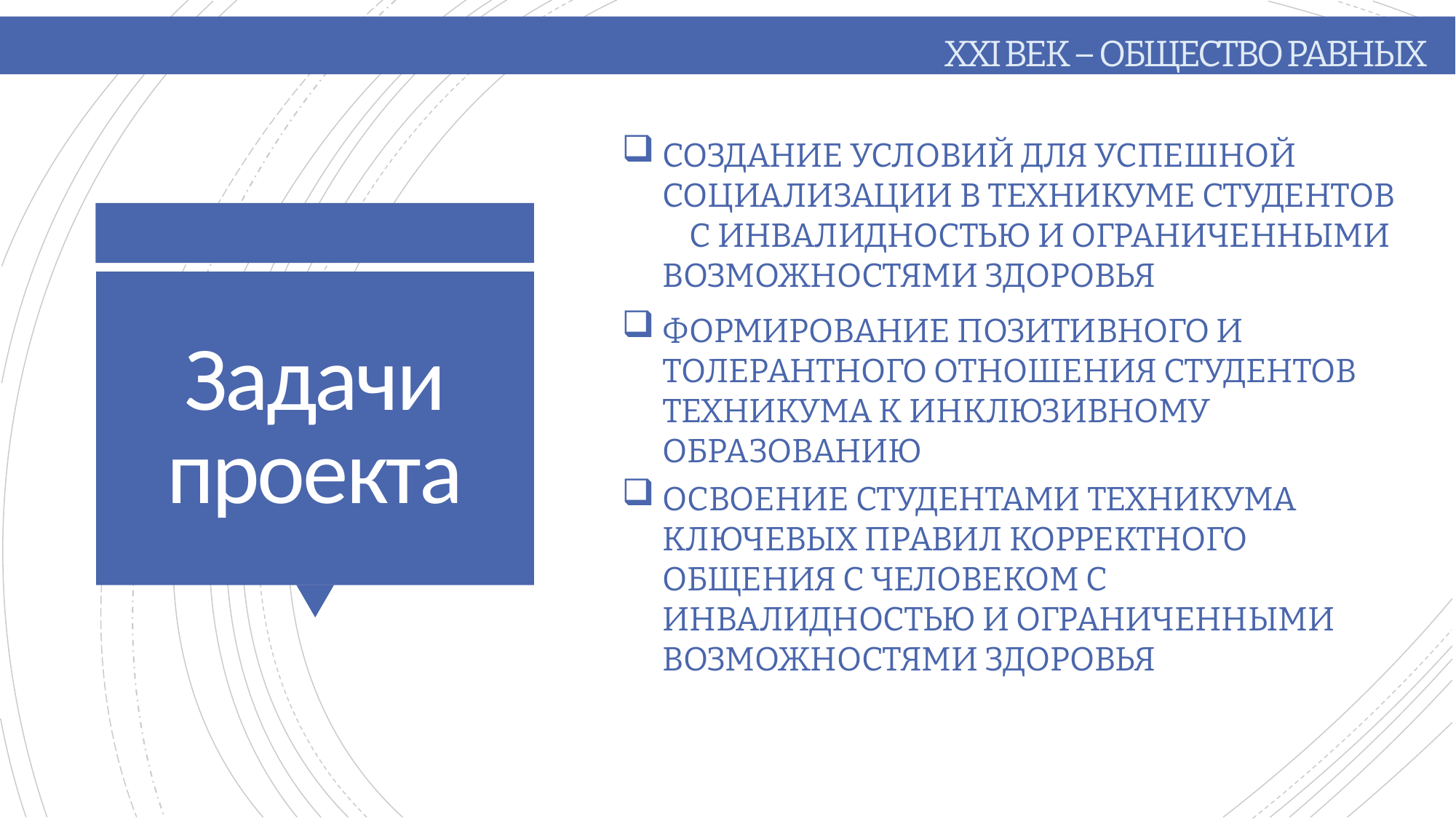

ХХI ВЕК – ОБЩЕСТВО РАВНЫХ
Создание условий для успешной социализации в техникуме студентов     с инвалидностью и ограниченными возможностями здоровья
Формирование позитивного и толерантного отношения студентов техникума к инклюзивному образованию
# Задачи проекта
Освоение студентами техникума ключевых правил корректного общения с человеком с инвалидностью и ограниченными возможностями здоровья